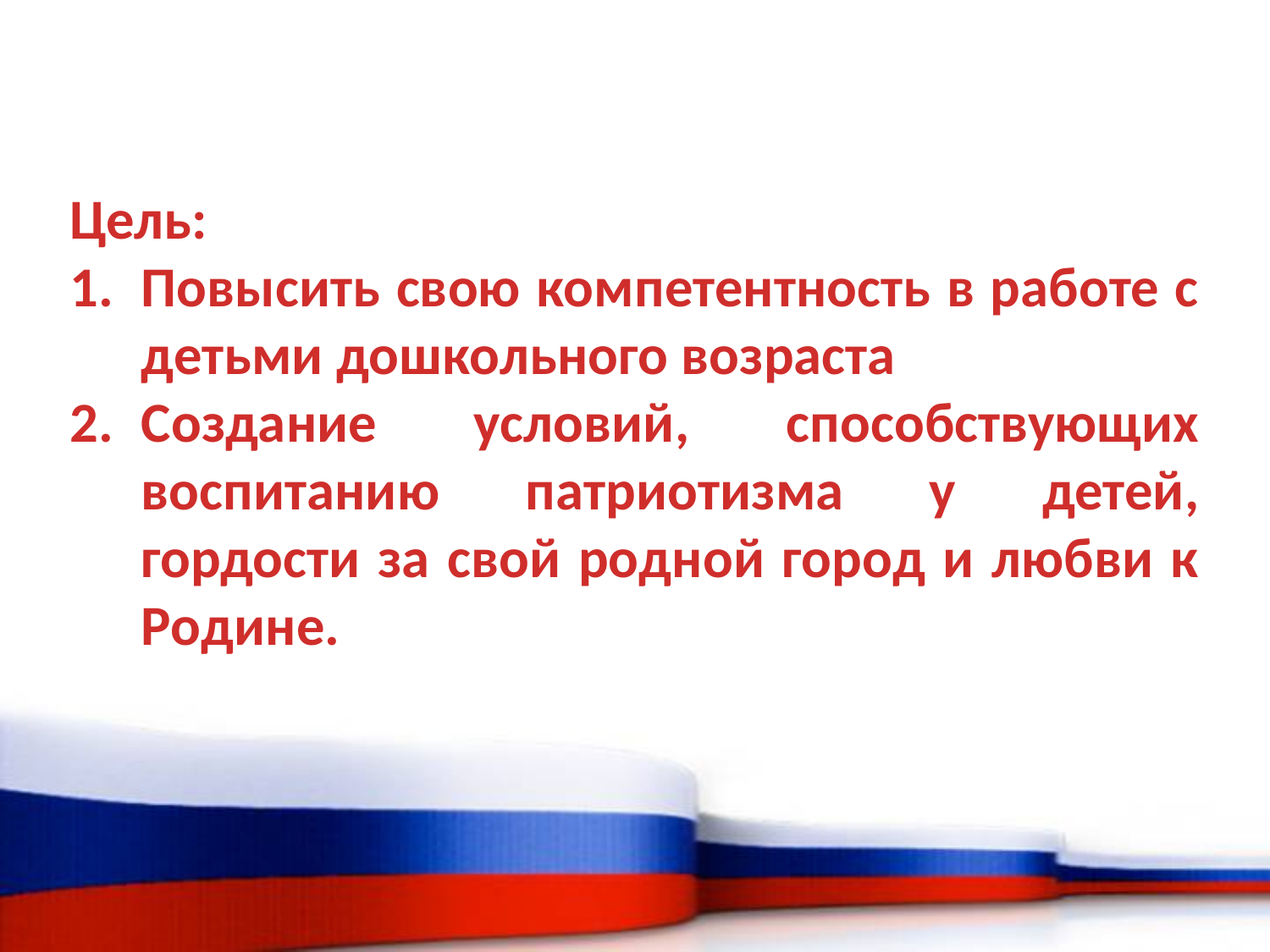

Цель:
Повысить свою компетентность в работе с детьми дошкольного возраста
Создание условий, способствующих воспитанию патриотизма у детей, гордости за свой родной город и любви к Родине.